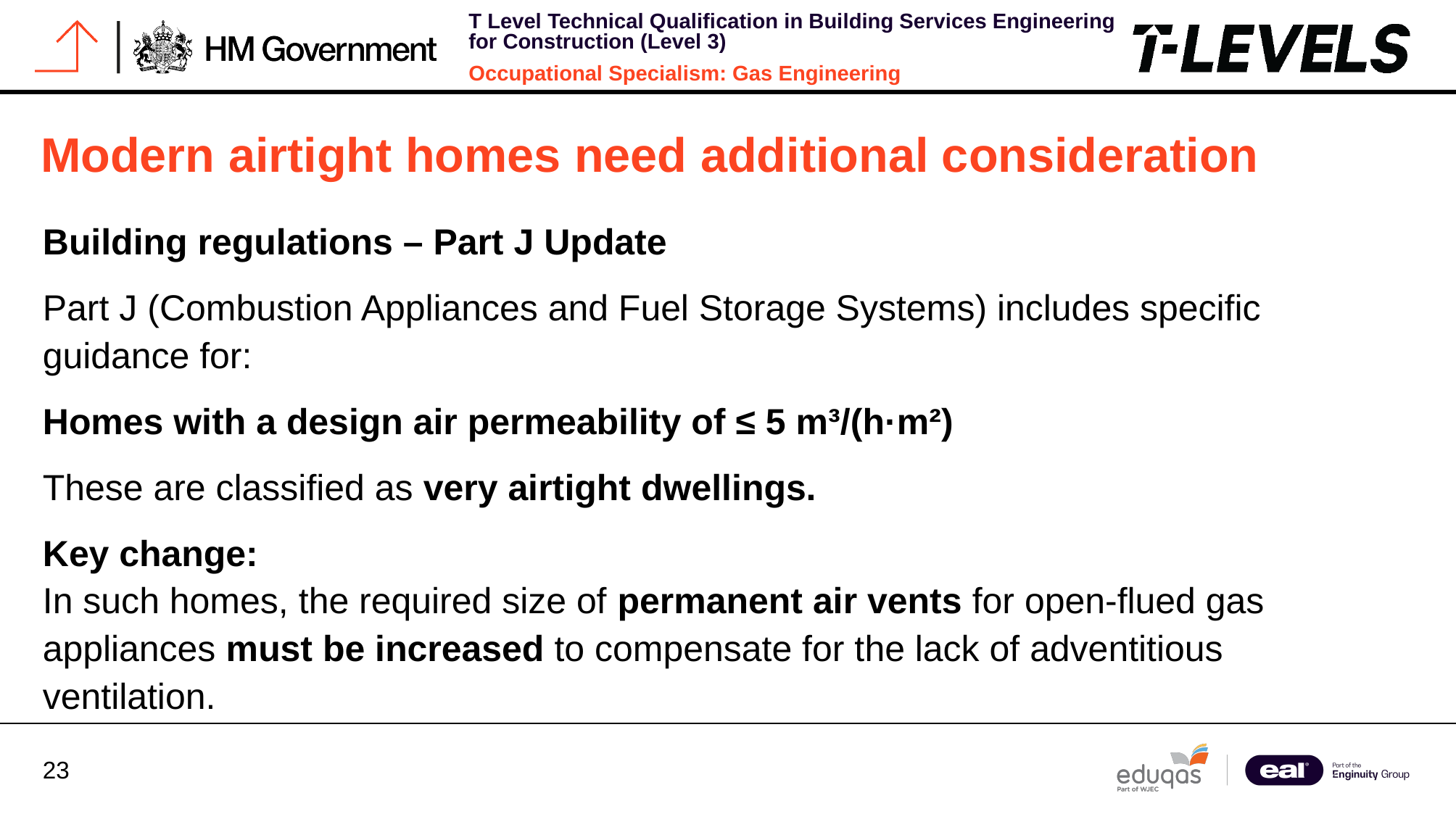

# Modern airtight homes need additional consideration
Building regulations – Part J Update
Part J (Combustion Appliances and Fuel Storage Systems) includes specific guidance for:
Homes with a design air permeability of ≤ 5 m³/(h·m²)
These are classified as very airtight dwellings.
Key change:
In such homes, the required size of permanent air vents for open-flued gas appliances must be increased to compensate for the lack of adventitious ventilation.